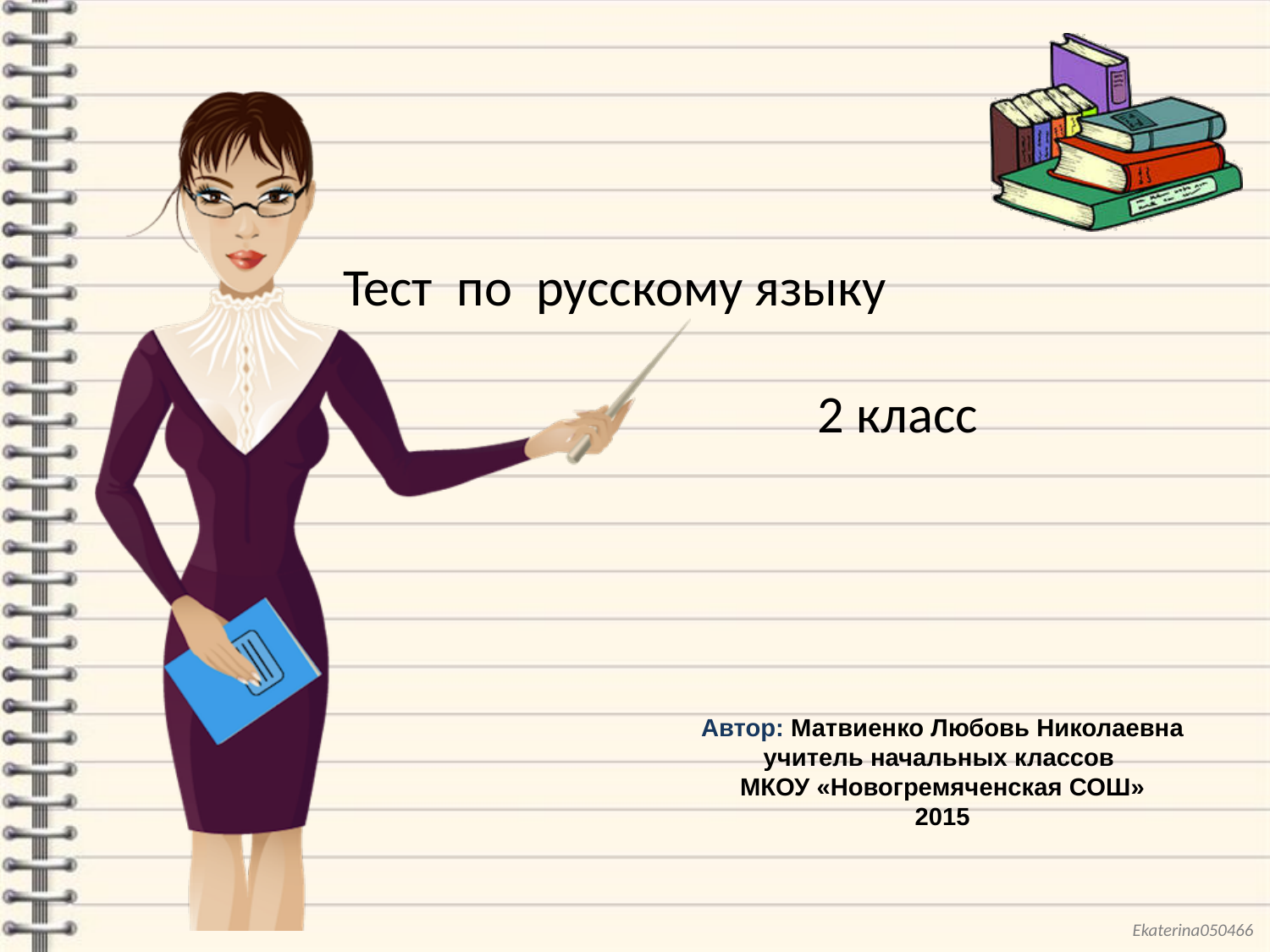

# Тест  по  русскому языку 2 класс
Автор: Матвиенко Любовь Николаевна
учитель начальных классов
МКОУ «Новогремяченская СОШ»
2015